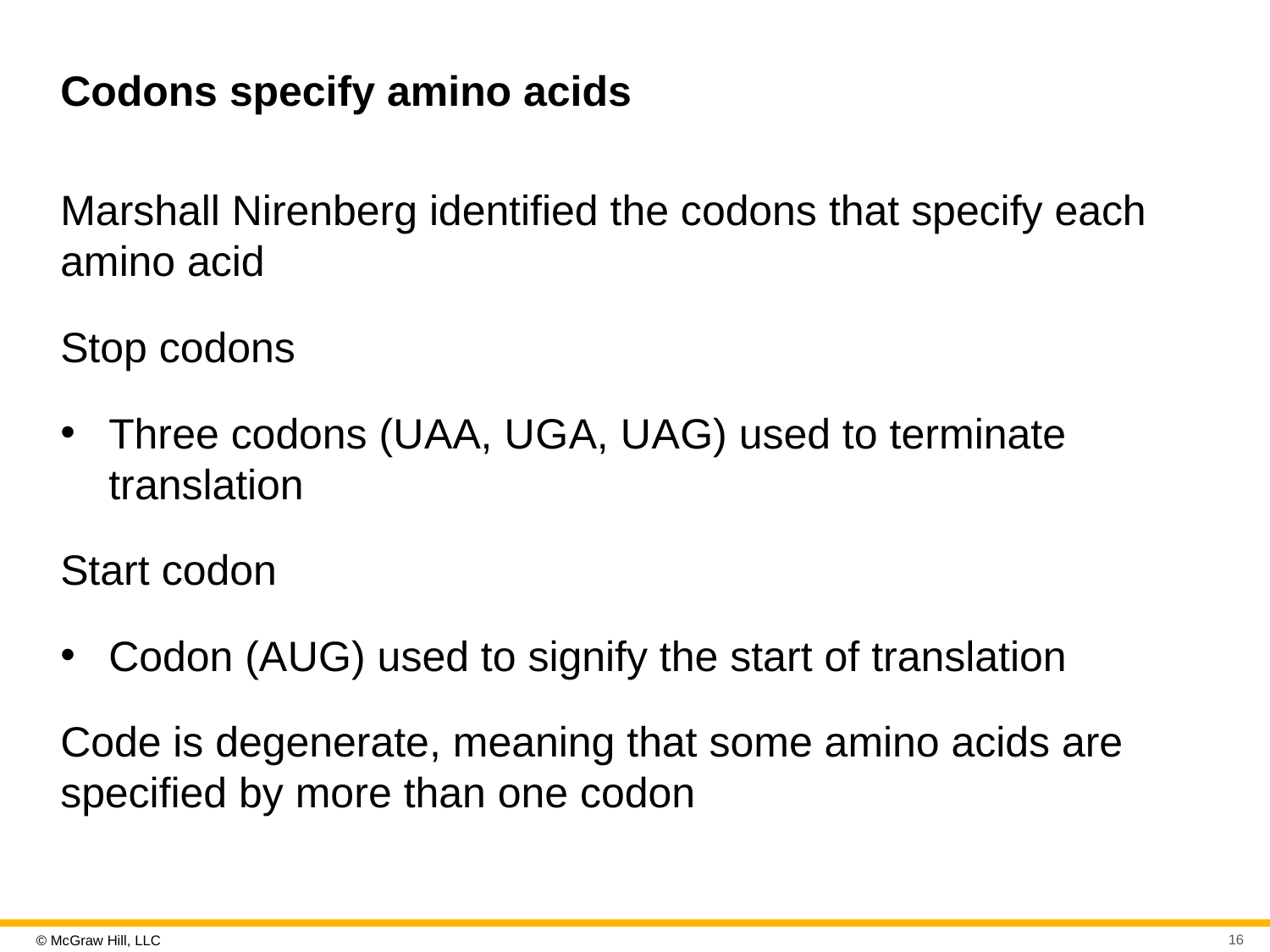

# Codons specify amino acids
Marshall Nirenberg identified the codons that specify each amino acid
Stop codons
Three codons (U A A, U G A, U A G) used to terminate translation
Start codon
Codon (A U G) used to signify the start of translation
Code is degenerate, meaning that some amino acids are specified by more than one codon
16